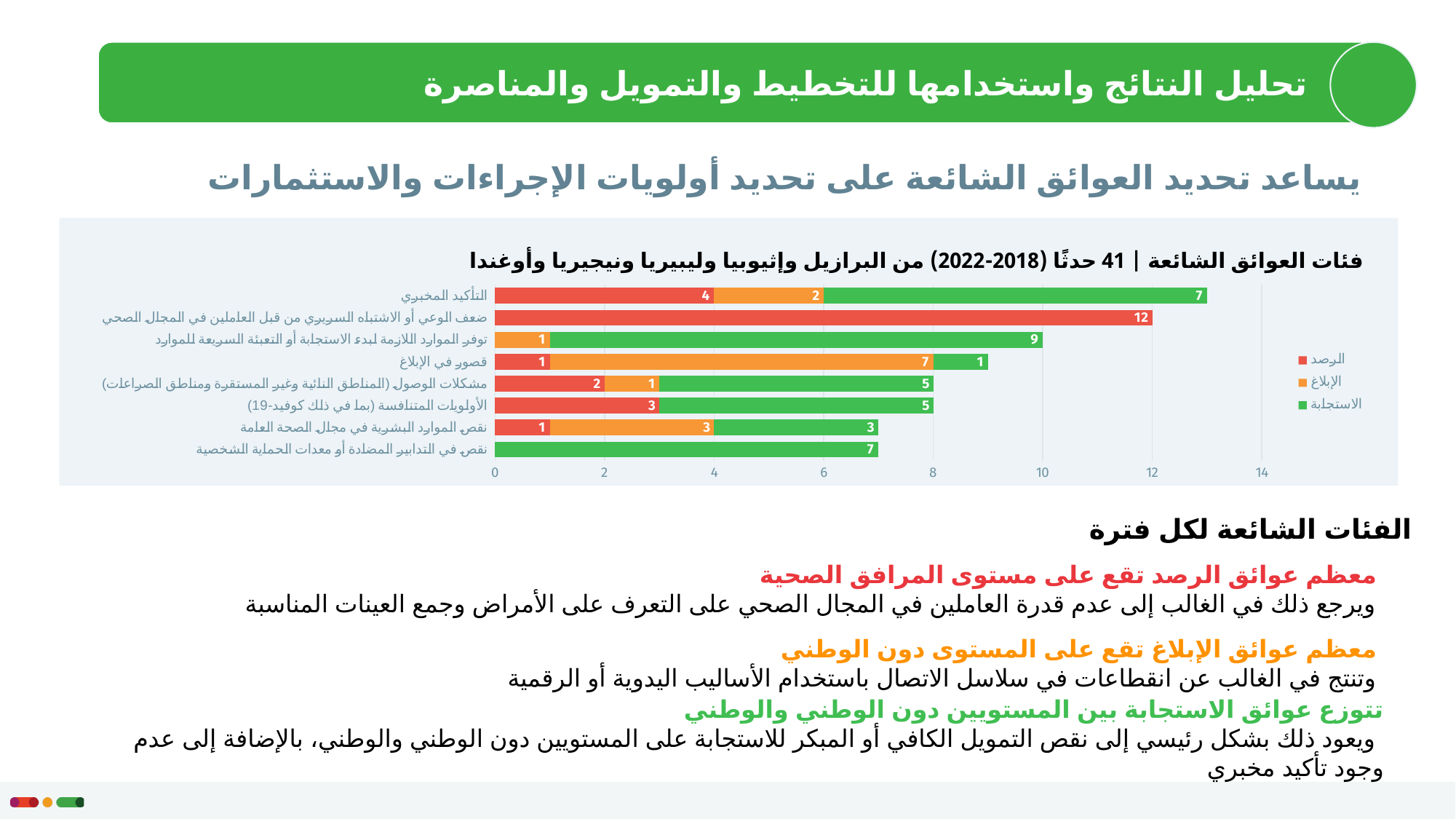

تحليل النتائج واستخدامها للتخطيط والتمويل والمناصرة
يساعد تحديد العوائق الشائعة على تحديد أولويات الإجراءات والاستثمارات

فئات العوائق الشائعة | 41 حدثًا (2018-2022) من البرازيل وإثيوبيا وليبيريا ونيجيريا وأوغندا

### Chart

| Category | الرصد  | الإبلاغ  | الاستجابة  |
|---|---|---|---|
| نقص في التدابير المضادة أو معدات الحماية الشخصية  | None | None | 7.0 |
| نقص الموارد البشرية في مجال الصحة العامة  | 1.0 | 3.0 | 3.0 |
| الأولويات المتنافسة (بما في ذلك كوفيد-19)  | 3.0 | None | 5.0 |
| مشكلات الوصول (المناطق النائية وغير المستقرة ومناطق الصراعات)  | 2.0 | 1.0 | 5.0 |
| قصور في الإبلاغ  | 1.0 | 7.0 | 1.0 |
| توفر الموارد اللازمة لبدء الاستجابة أو التعبئة السريعة للموارد  | None | 1.0 | 9.0 |
| ضعف الوعي أو الاشتباه السريري من قبل العاملين في المجال الصحي  | 12.0 | None | None |
| التأكيد المخبري  | 4.0 | 2.0 | 7.0 |
الفئات الشائعة لكل فترة
 معظم عوائق الرصد تقع على مستوى المرافق الصحية
 ويرجع ذلك في الغالب إلى عدم قدرة العاملين في المجال الصحي على التعرف على الأمراض وجمع العينات المناسبة
 معظم عوائق الإبلاغ تقع على المستوى دون الوطني
 وتنتج في الغالب عن انقطاعات في سلاسل الاتصال باستخدام الأساليب اليدوية أو الرقمية
تتوزع عوائق الاستجابة بين المستويين دون الوطني والوطني
 ويعود ذلك بشكل رئيسي إلى نقص التمويل الكافي أو المبكر للاستجابة على المستويين دون الوطني والوطني، بالإضافة إلى عدم وجود تأكيد مخبري